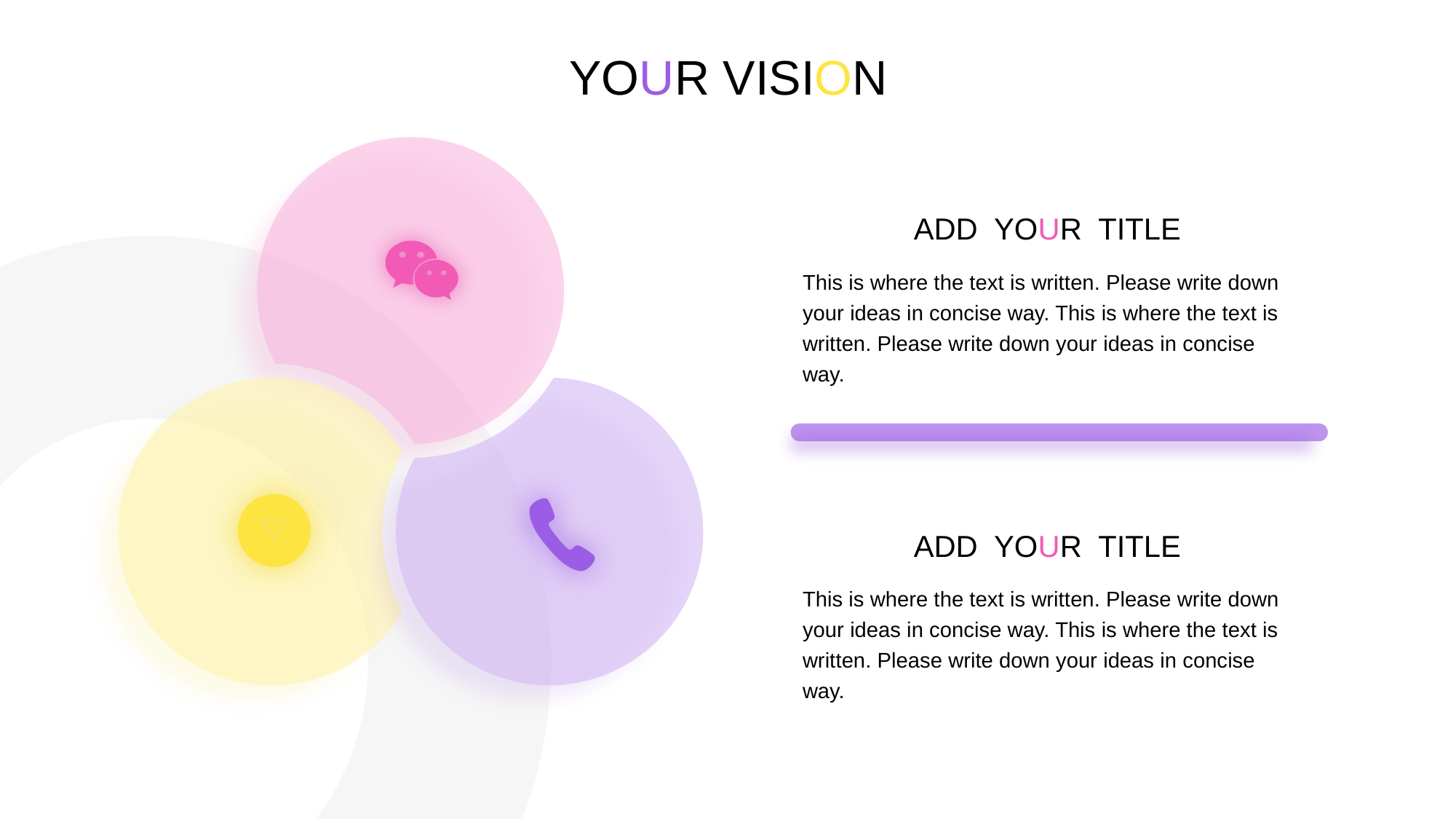

YOUR VISION

ADD  YOUR  TITLE

This is where the text is written. Please write down your ideas in concise way. This is where the text is written. Please write down your ideas in concise way.

ADD  YOUR  TITLE
This is where the text is written. Please write down your ideas in concise way. This is where the text is written. Please write down your ideas in concise way.